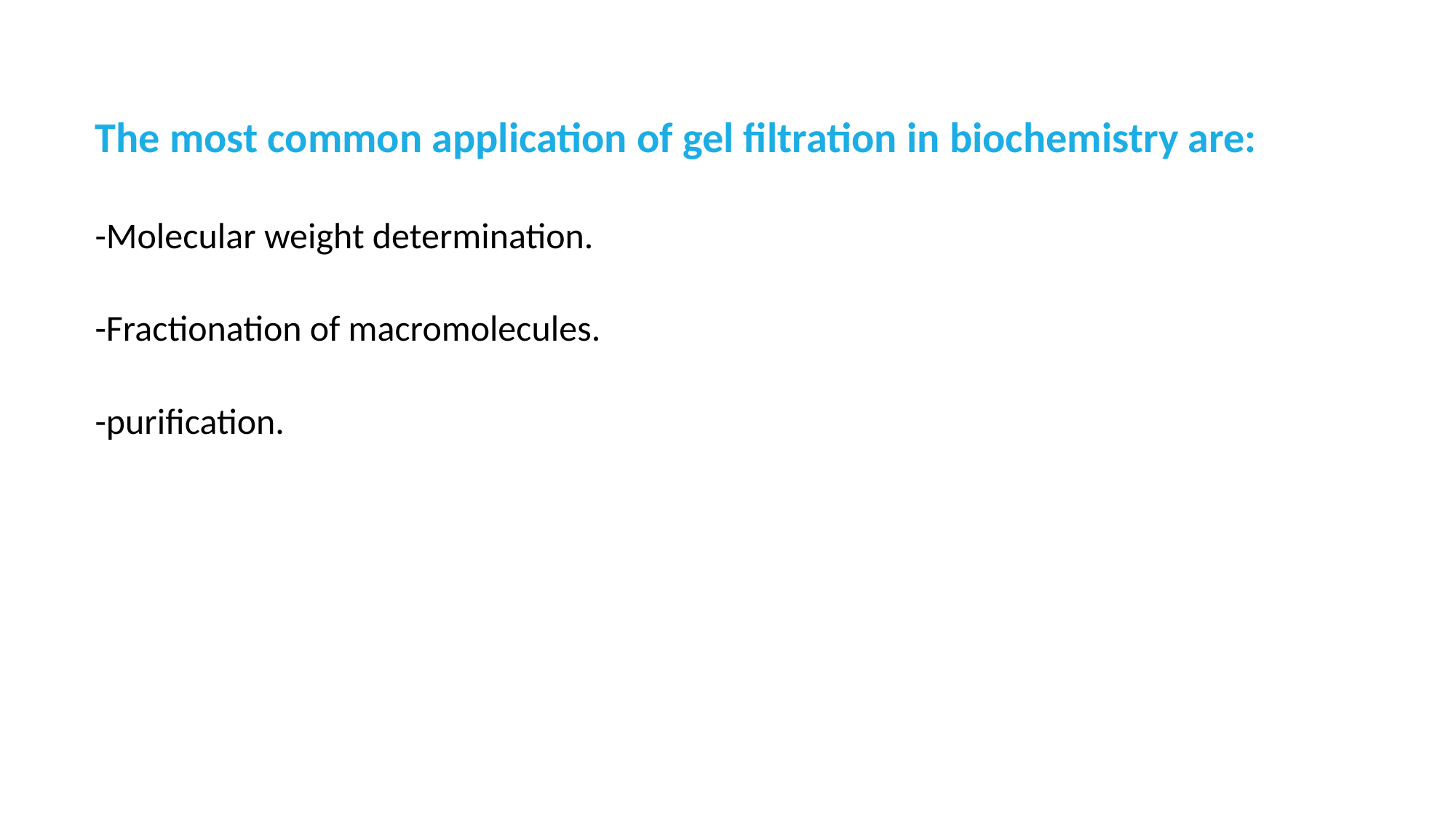

The most common application of gel filtration in biochemistry are:

-Molecular weight determination.

-Fractionation of macromolecules.

-purification.